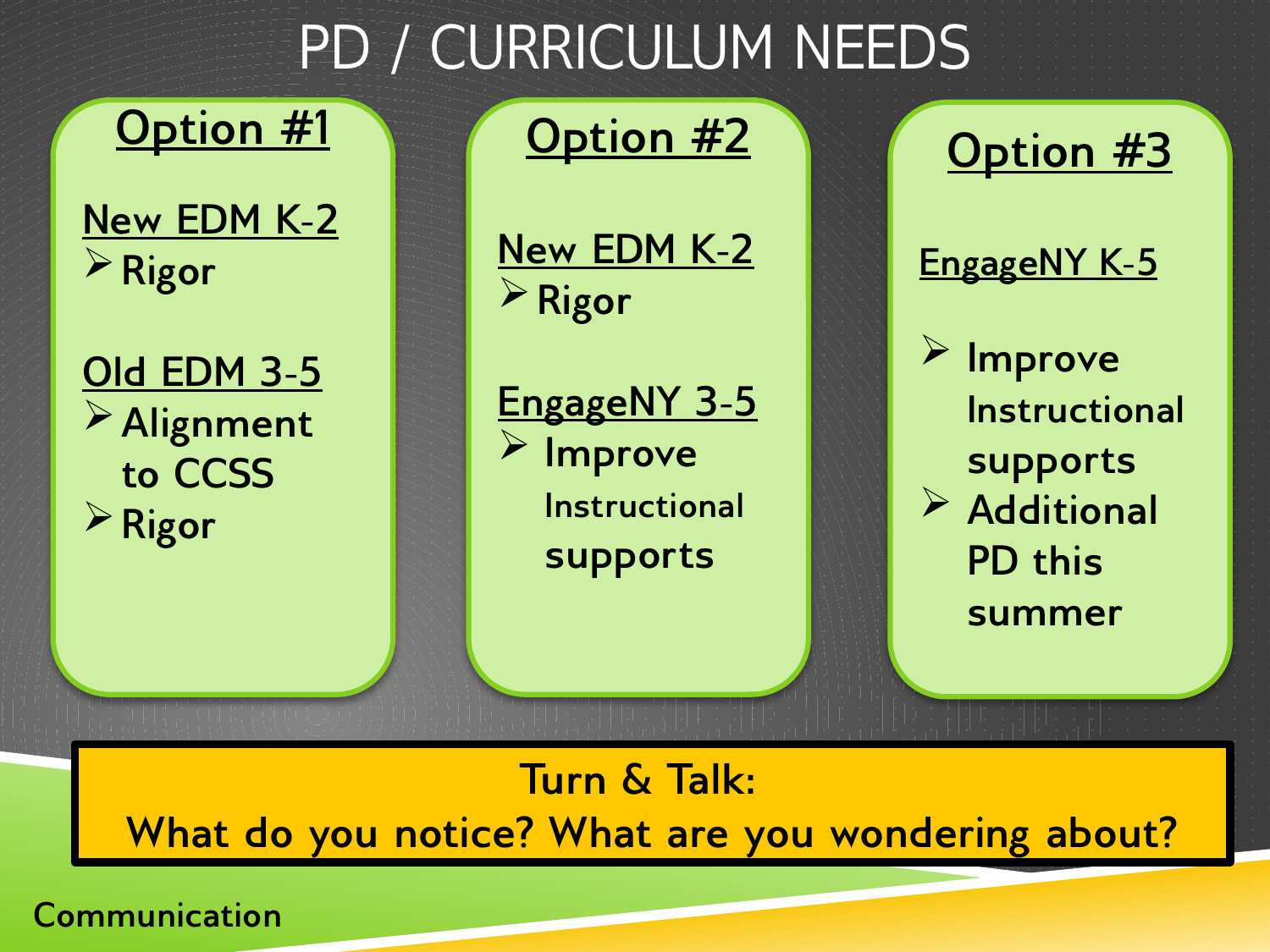

# PD / Curriculum needs

Option #2

New EDM K-2
Rigor

EngageNY 3-5
Improve Instructional supports

Option #1

New EDM K-2
Rigor

Old EDM 3-5
Alignment to CCSS
Rigor

Option #3

EngageNY K-5

Improve Instructional supports
Additional PD this summer

Turn & Talk:
What do you notice? What are you wondering about?
Communication